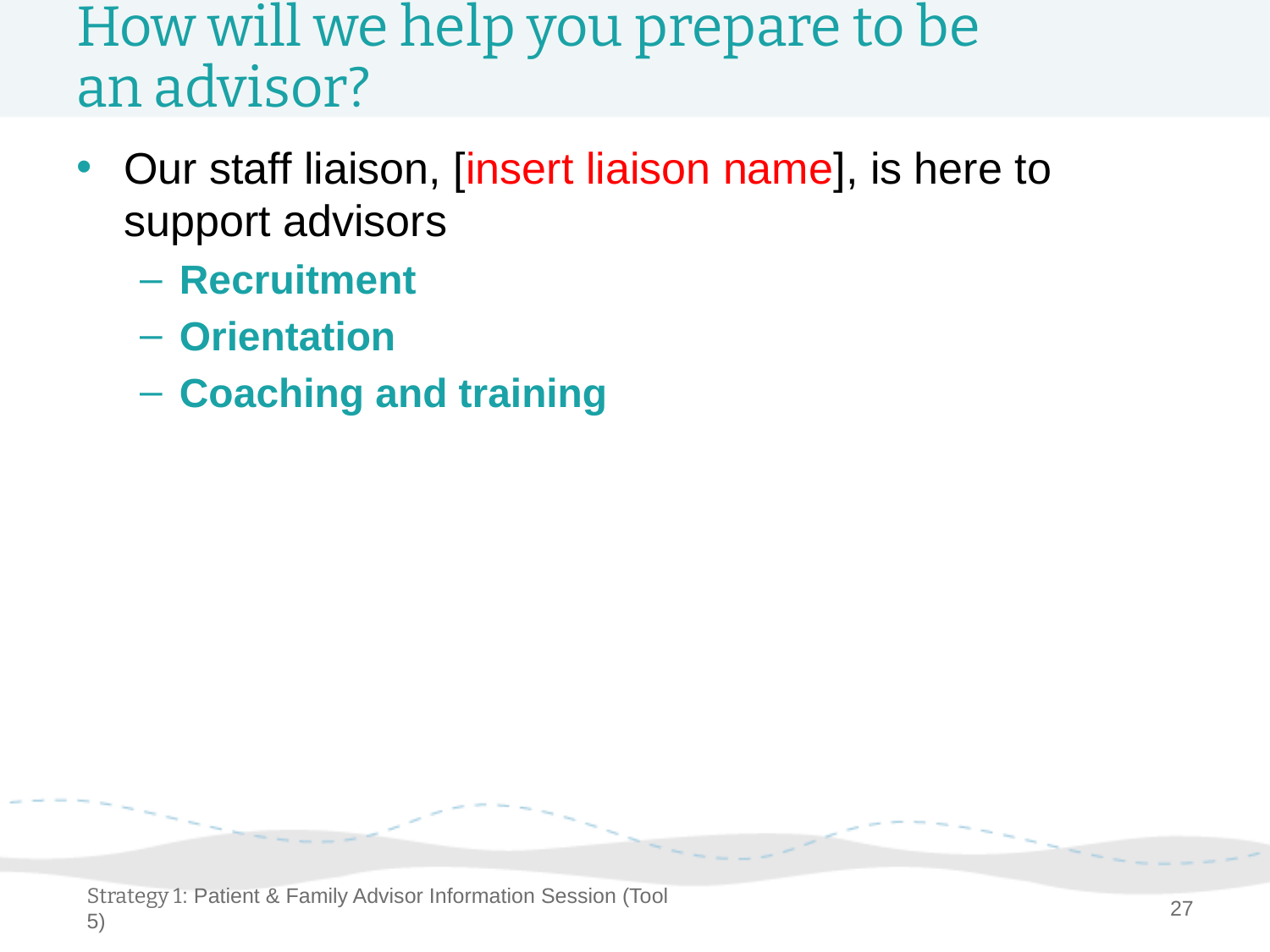

# How will we help you prepare to be an advisor?
Our staff liaison, [insert liaison name], is here to support advisors
Recruitment
Orientation
Coaching and training
Strategy 1: Patient & Family Advisor Information Session (Tool 5)
27